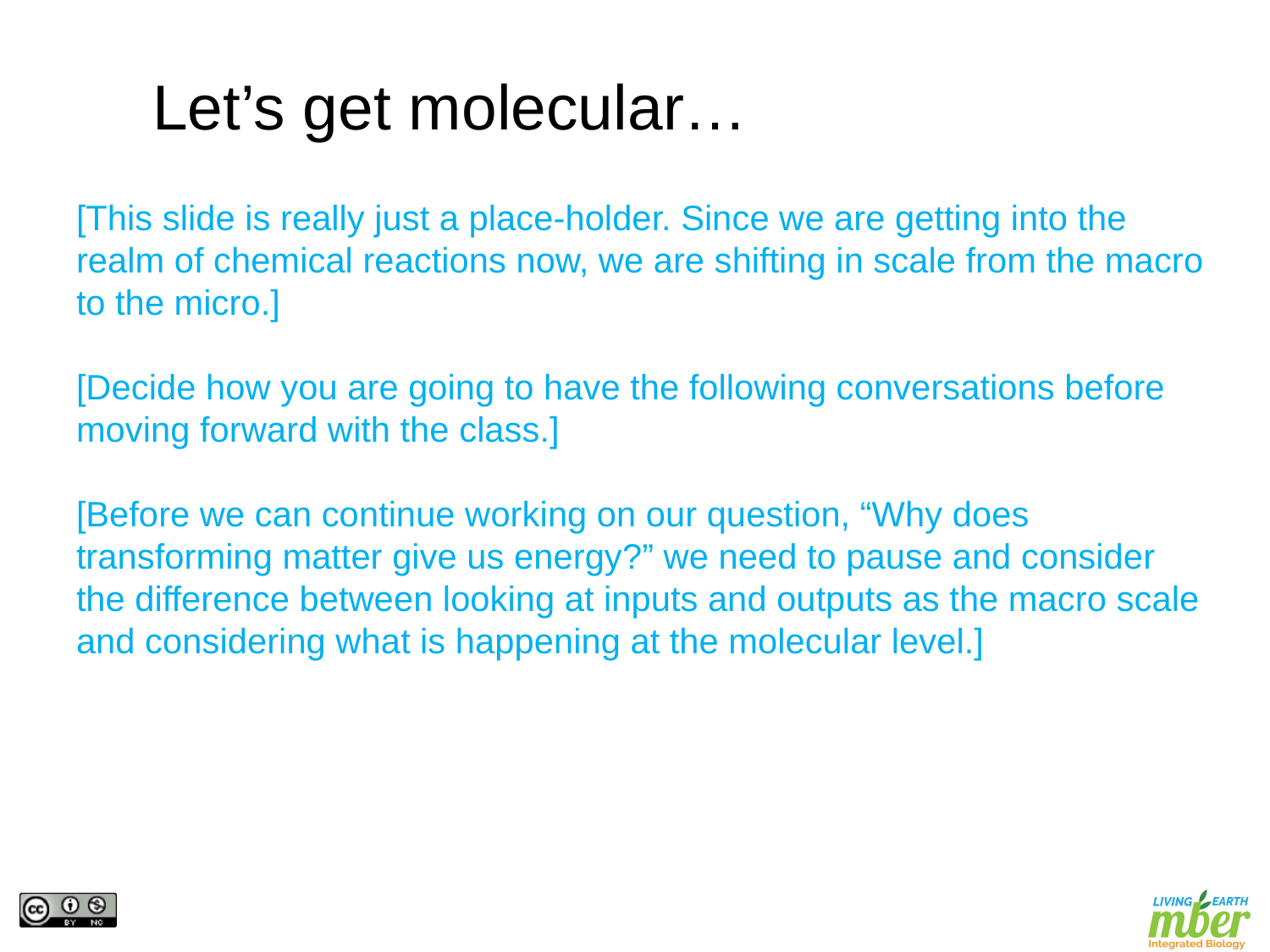

Let’s get molecular…
[This slide is really just a place-holder. Since we are getting into the realm of chemical reactions now, we are shifting in scale from the macro to the micro.]

[Decide how you are going to have the following conversations before moving forward with the class.]

[Before we can continue working on our question, “Why does transforming matter give us energy?” we need to pause and consider the difference between looking at inputs and outputs as the macro scale and considering what is happening at the molecular level.]